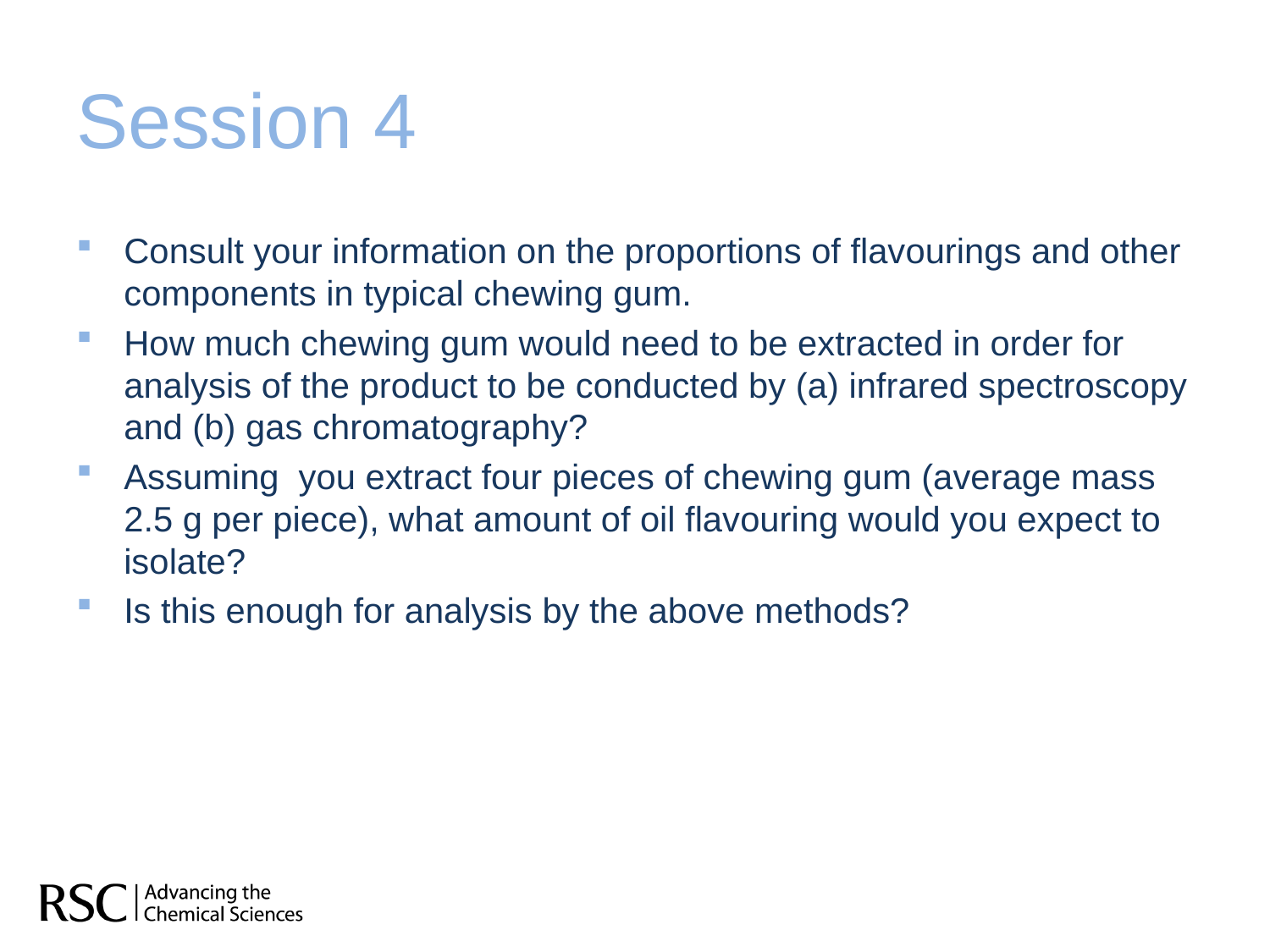

# Session 4
Consult your information on the proportions of flavourings and other components in typical chewing gum.
How much chewing gum would need to be extracted in order for analysis of the product to be conducted by (a) infrared spectroscopy and (b) gas chromatography?
Assuming  you extract four pieces of chewing gum (average mass 2.5 g per piece), what amount of oil flavouring would you expect to isolate?
Is this enough for analysis by the above methods?